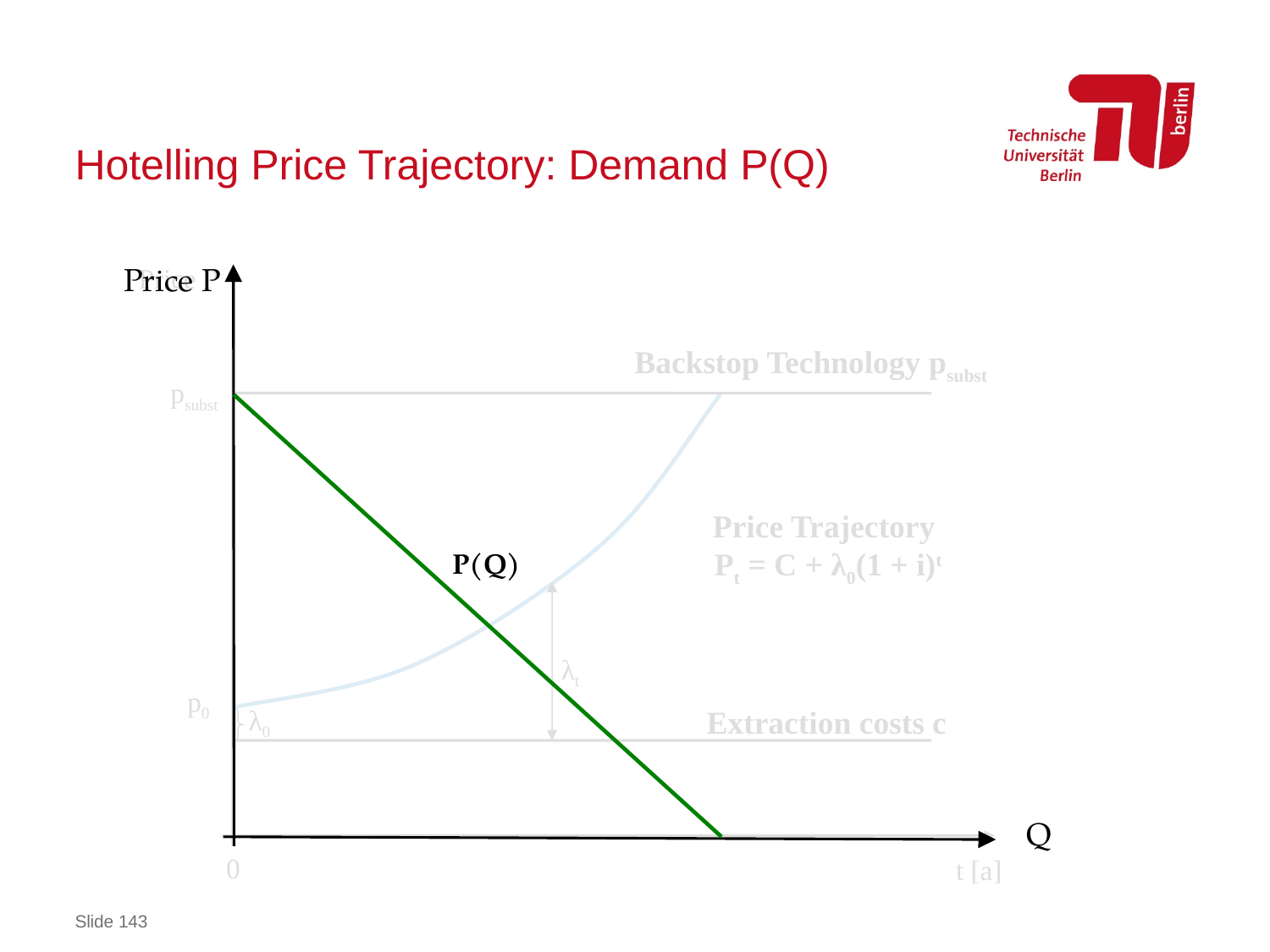

# Hotelling Price Trajectory: Demand P(Q)

Price P
Price P

Backstop Technology psubst
psubst

Price Trajectory
Pt = C + λ0(1 + i)t

P(Q)

λt
p0
λ0
Extraction costs c

Q

0
t [a]
Slide 143